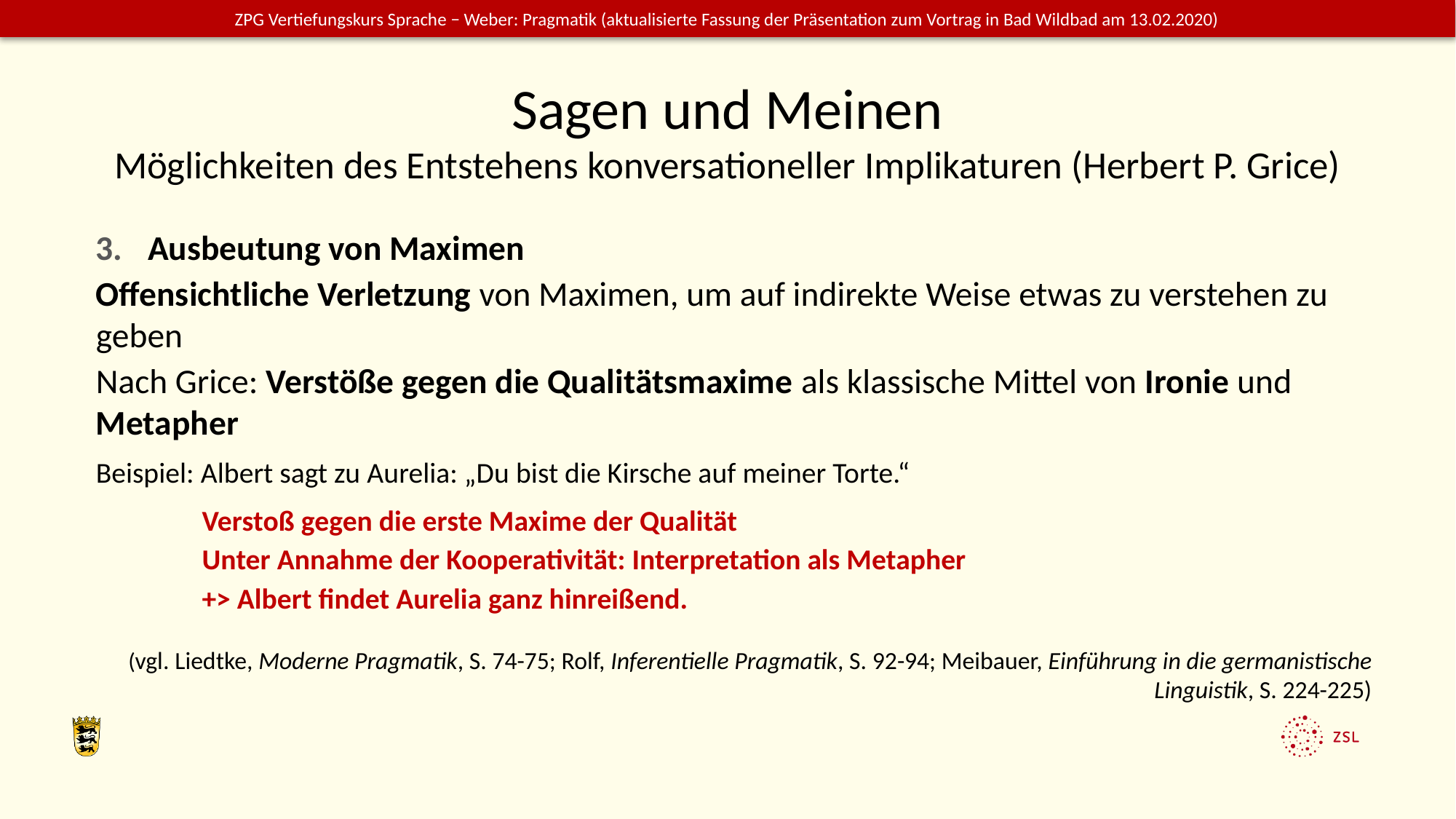

# Sagen und Meinen Möglichkeiten des Entstehens konversationeller Implikaturen (Herbert P. Grice)
Ausbeutung von Maximen
Offensichtliche Verletzung von Maximen, um auf indirekte Weise etwas zu verstehen zu geben
Nach Grice: Verstöße gegen die Qualitätsmaxime als klassische Mittel von Ironie und Metapher
Beispiel: Albert sagt zu Aurelia: „Du bist die Kirsche auf meiner Torte.“
Verstoß gegen die erste Maxime der Qualität
Unter Annahme der Kooperativität: Interpretation als Metapher
+> Albert findet Aurelia ganz hinreißend.
(vgl. Liedtke, Moderne Pragmatik, S. 74-75; Rolf, Inferentielle Pragmatik, S. 92-94; Meibauer, Einführung in die germanistische Linguistik, S. 224-225)